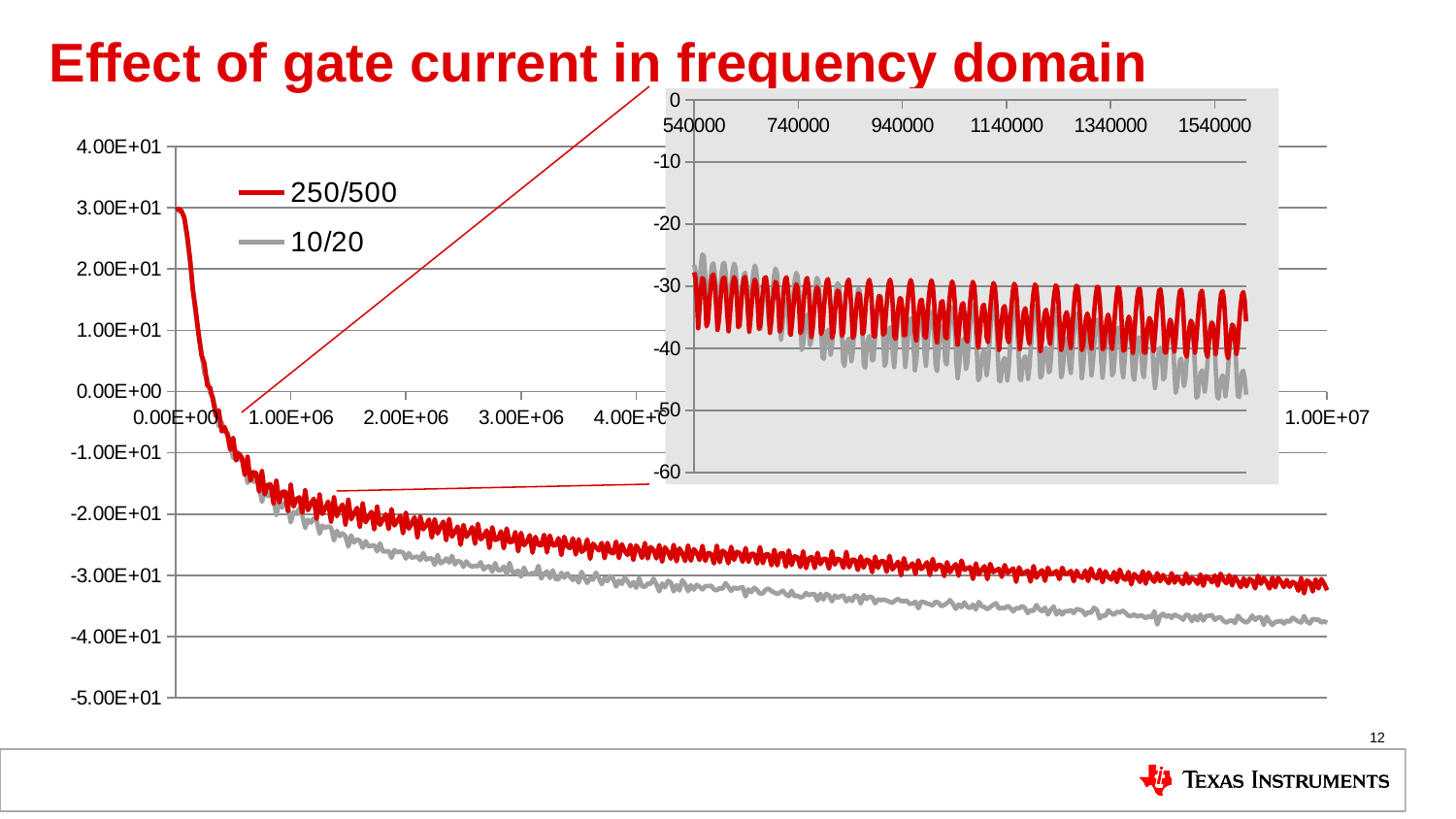

# Effect of gate current in frequency domain

### Chart

| Category | 250/500 | 10/20 |
|---|---|---|

### Chart

| Category | 250/500 | 10/20 |
|---|---|---|
12